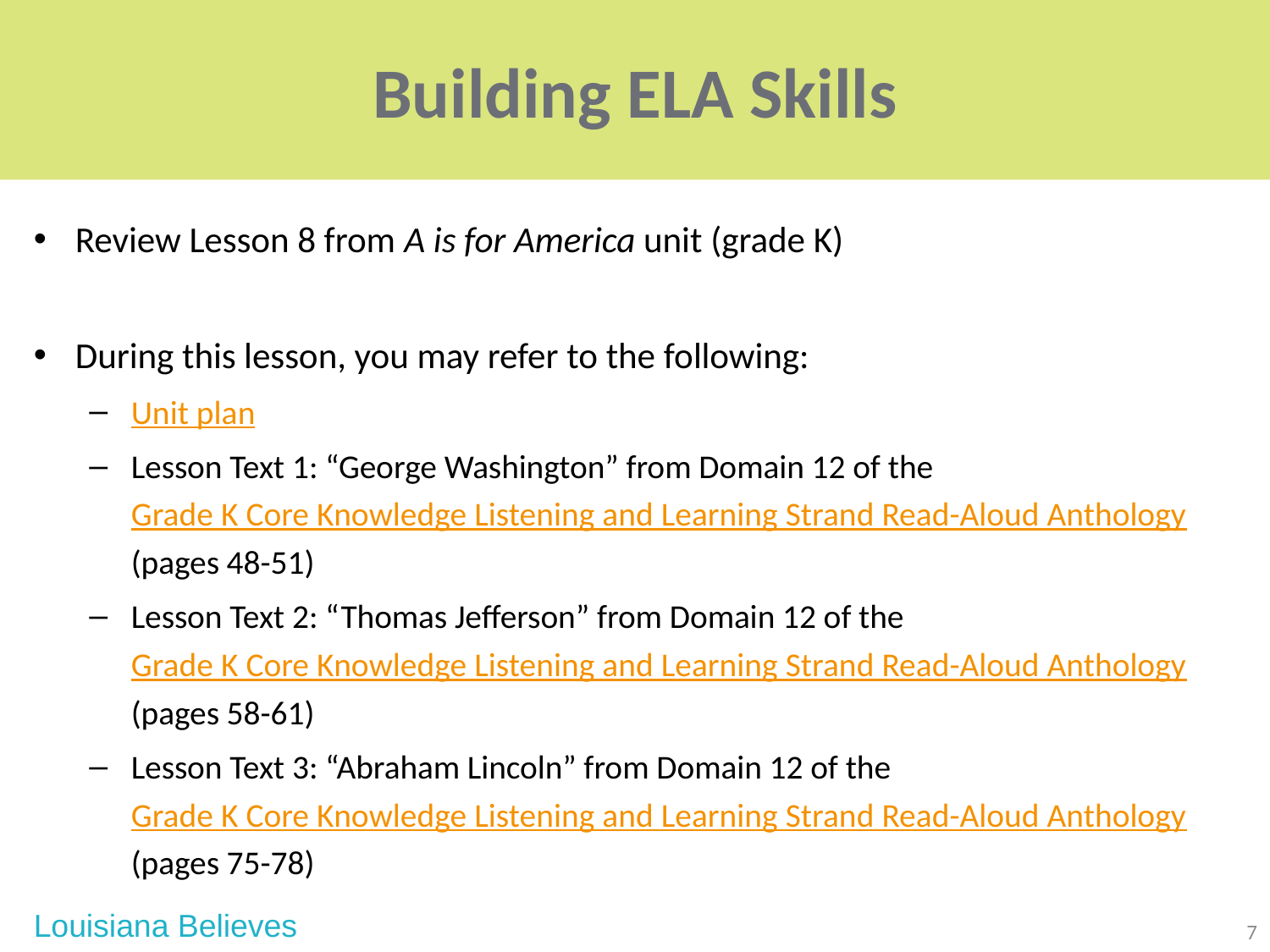

# Building ELA Skills
Review Lesson 8 from A is for America unit (grade K)

During this lesson, you may refer to the following:
Unit plan
Lesson Text 1: “George Washington” from Domain 12 of the Grade K Core Knowledge Listening and Learning Strand Read-Aloud Anthology (pages 48-51)
Lesson Text 2: “Thomas Jefferson” from Domain 12 of the Grade K Core Knowledge Listening and Learning Strand Read-Aloud Anthology (pages 58-61)
Lesson Text 3: “Abraham Lincoln” from Domain 12 of the Grade K Core Knowledge Listening and Learning Strand Read-Aloud Anthology (pages 75-78)
Louisiana Believes
7